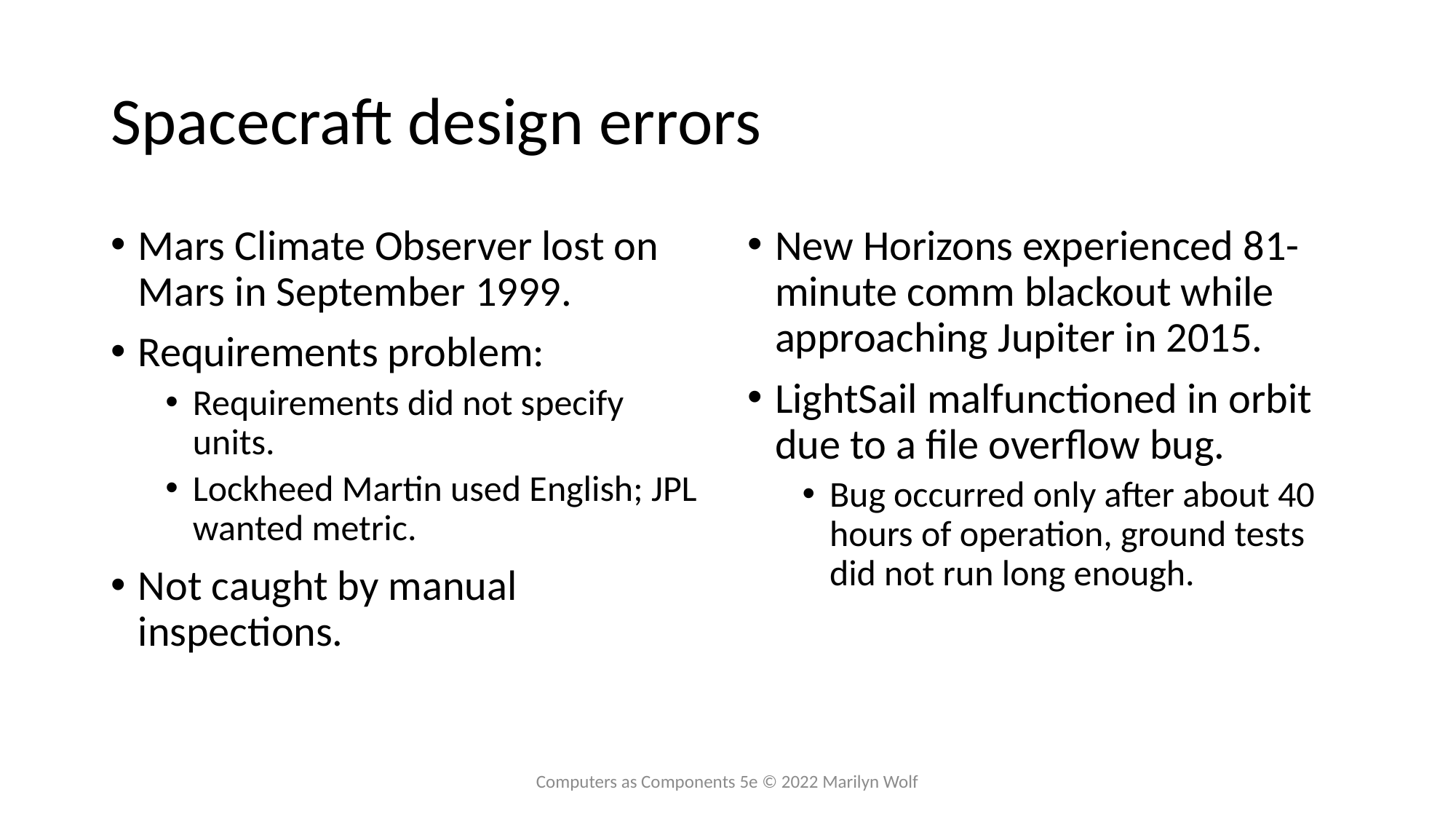

# Spacecraft design errors
Mars Climate Observer lost on Mars in September 1999.
Requirements problem:
Requirements did not specify units.
Lockheed Martin used English; JPL wanted metric.
Not caught by manual inspections.
New Horizons experienced 81-minute comm blackout while approaching Jupiter in 2015.
LightSail malfunctioned in orbit due to a file overflow bug.
Bug occurred only after about 40 hours of operation, ground tests did not run long enough.
Computers as Components 5e © 2022 Marilyn Wolf